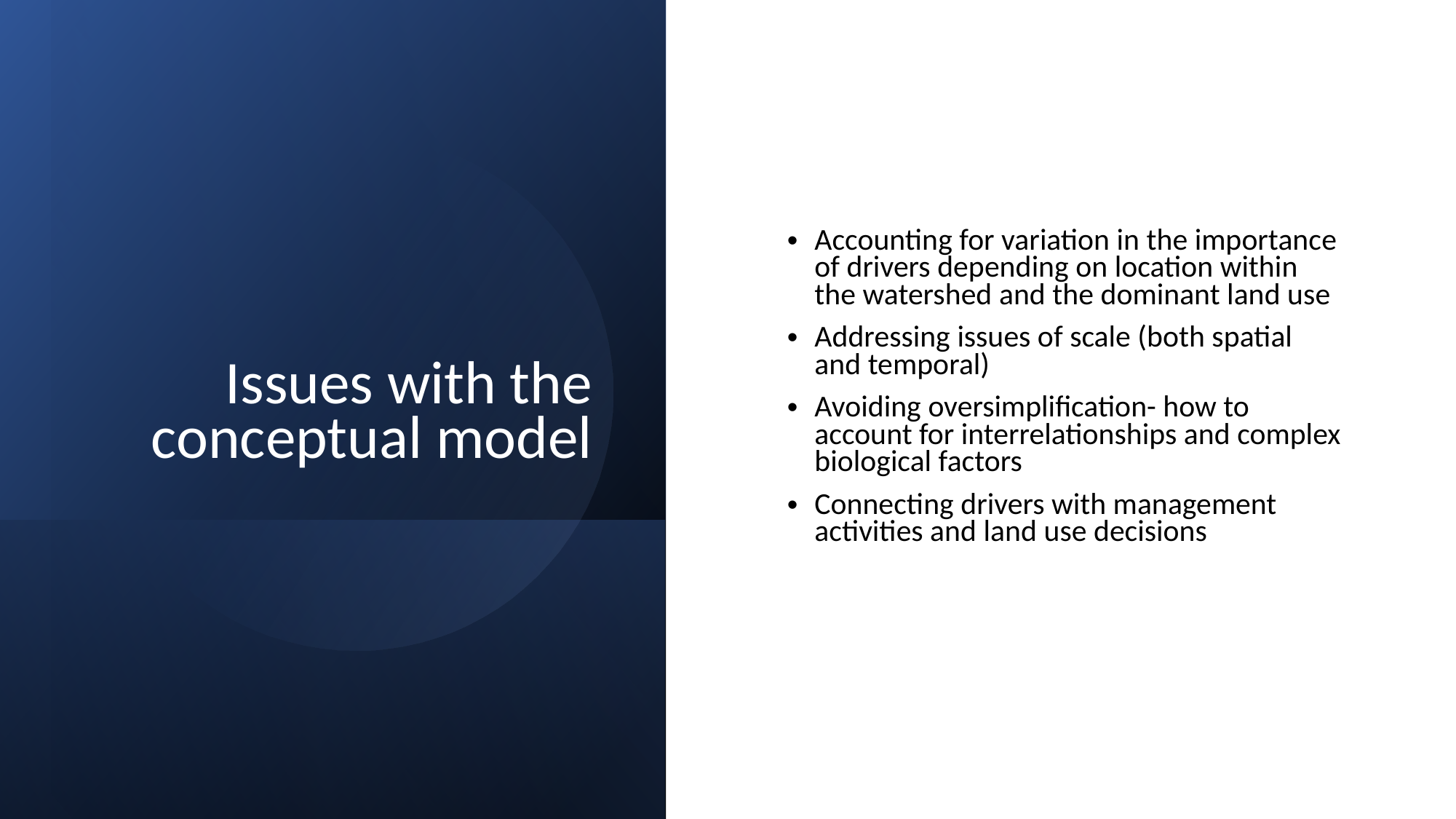

# Issues with the conceptual model

Accounting for variation in the importance of drivers depending on location within the watershed and the dominant land use
Addressing issues of scale (both spatial and temporal)
Avoiding oversimplification- how to account for interrelationships and complex biological factors
Connecting drivers with management activities and land use decisions